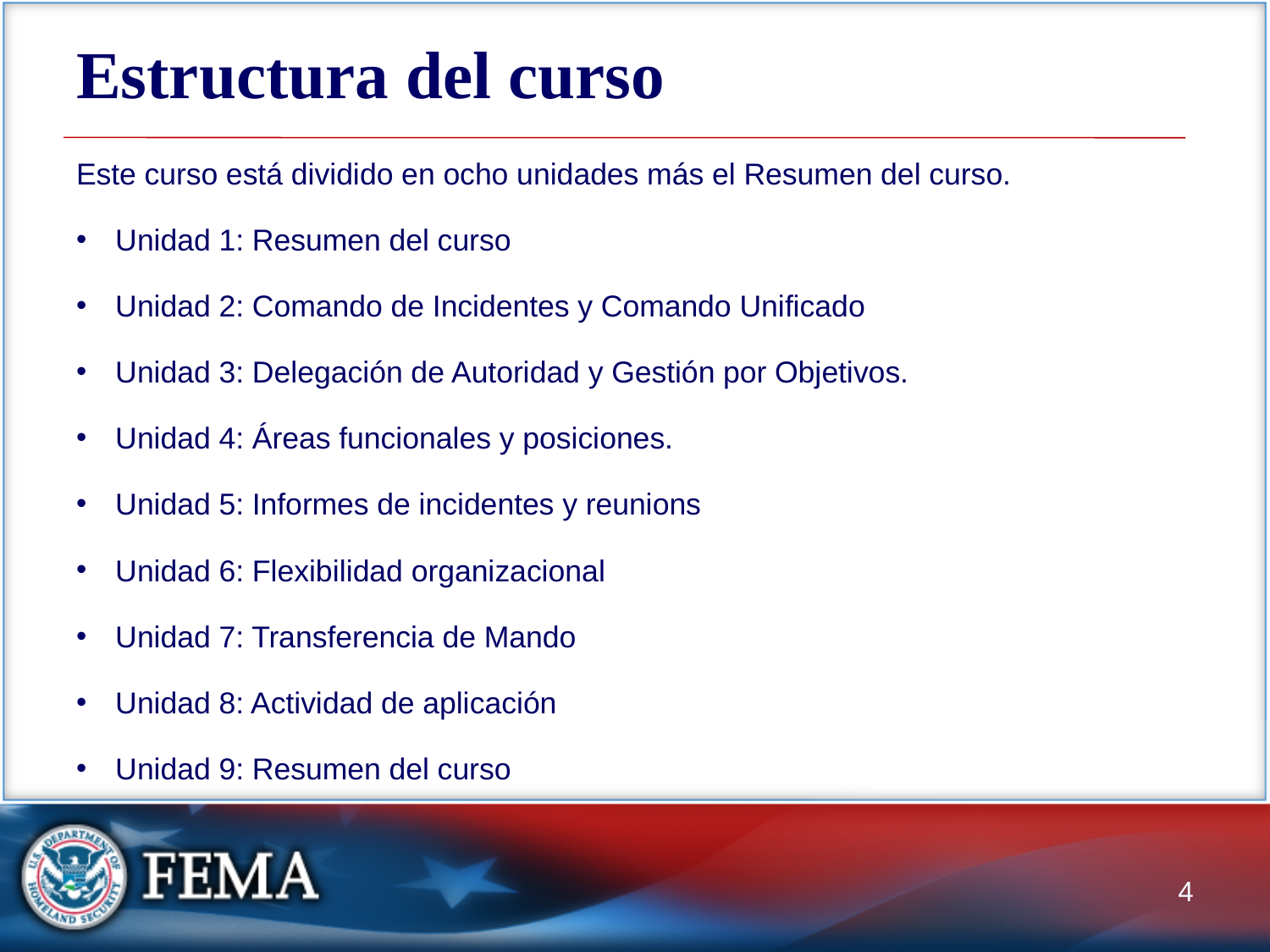

# Estructura del curso
Este curso está dividido en ocho unidades más el Resumen del curso.
Unidad 1: Resumen del curso
Unidad 2: Comando de Incidentes y Comando Unificado
Unidad 3: Delegación de Autoridad y Gestión por Objetivos.
Unidad 4: Áreas funcionales y posiciones.
Unidad 5: Informes de incidentes y reunions
Unidad 6: Flexibilidad organizacional
Unidad 7: Transferencia de Mando
Unidad 8: Actividad de aplicación
Unidad 9: Resumen del curso
4